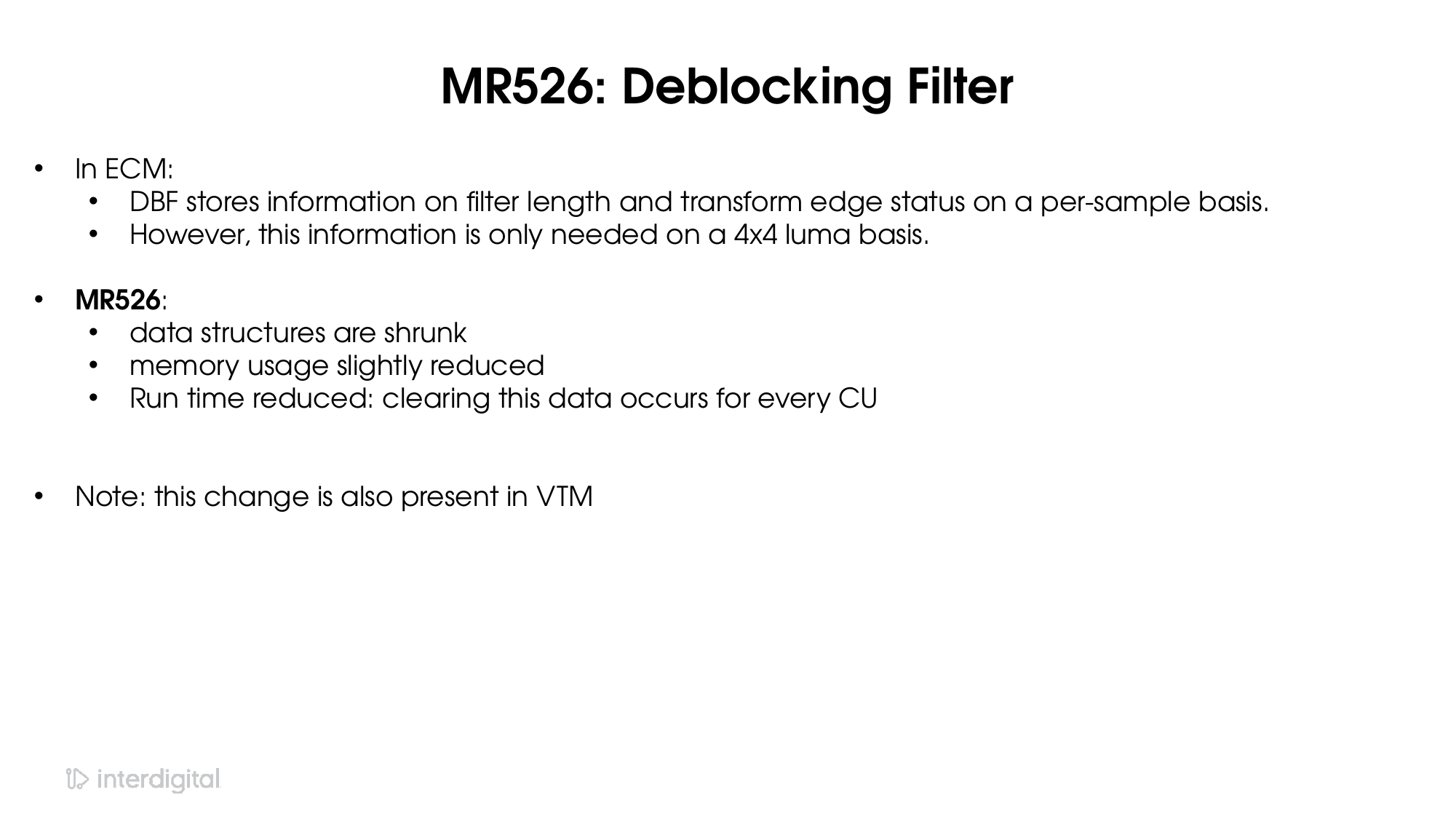

# MR526: Deblocking Filter
In ECM:
DBF stores information on filter length and transform edge status on a per-sample basis.
However, this information is only needed on a 4x4 luma basis.

MR526:
data structures are shrunk
memory usage slightly reduced
Run time reduced: clearing this data occurs for every CU

Note: this change is also present in VTM